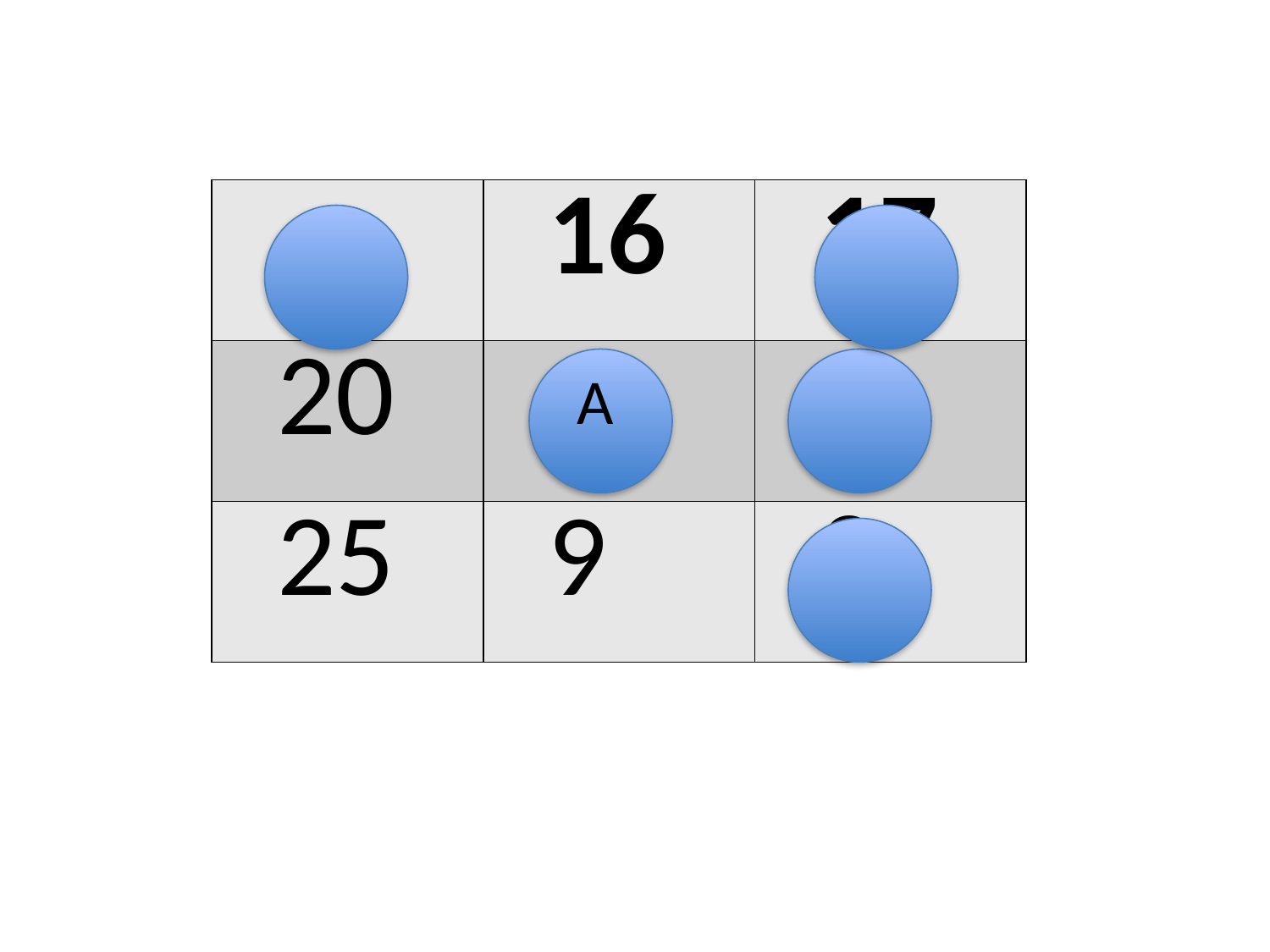

| - | 16 | 17 |
| --- | --- | --- |
| 20 | 4 | 3 |
| 25 | 9 | 8 |

 A